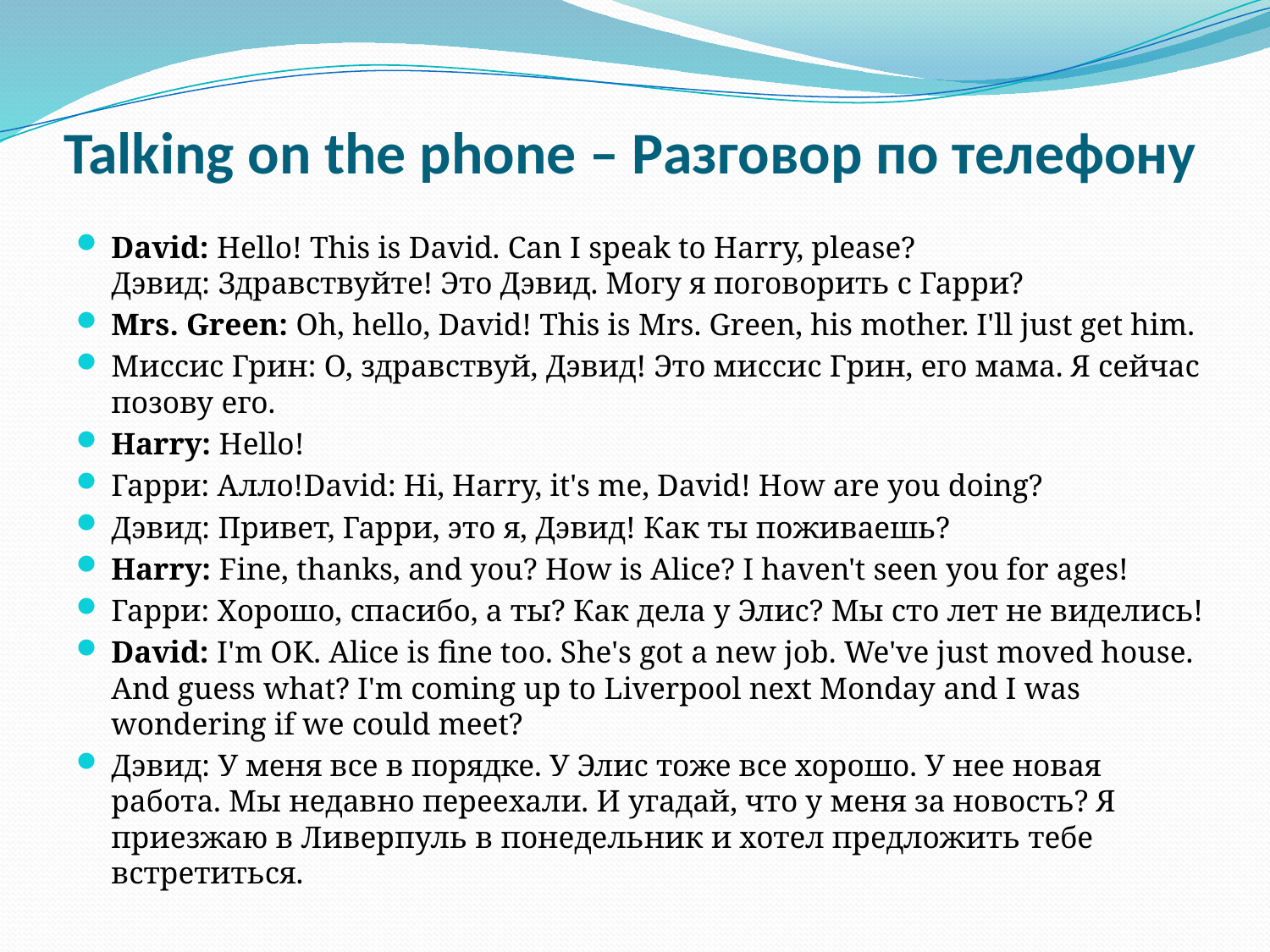

# Talking on the phone – Разговор по телефону
David: Hello! This is David. Can I speak to Harry, please?Дэвид: Здравствуйте! Это Дэвид. Могу я поговорить с Гарри?
Mrs. Green: Oh, hello, David! This is Mrs. Green, his mother. I'll just get him.
Миссис Грин: О, здравствуй, Дэвид! Это миссис Грин, его мама. Я сейчас позову его.
Harry: Hello!
Гарри: Алло!David: Hi, Harry, it's me, David! How are you doing?
Дэвид: Привет, Гарри, это я, Дэвид! Как ты поживаешь?
Harry: Fine, thanks, and you? How is Alice? I haven't seen you for ages!
Гарри: Хорошо, спасибо, а ты? Как дела у Элис? Мы сто лет не виделись!
David: I'm OK. Alice is fine too. She's got a new job. We've just moved house. And guess what? I'm coming up to Liverpool next Monday and I was wondering if we could meet?
Дэвид: У меня все в порядке. У Элис тоже все хорошо. У нее новая работа. Мы недавно переехали. И угадай, что у меня за новость? Я приезжаю в Ливерпуль в понедельник и хотел предложить тебе встретиться.